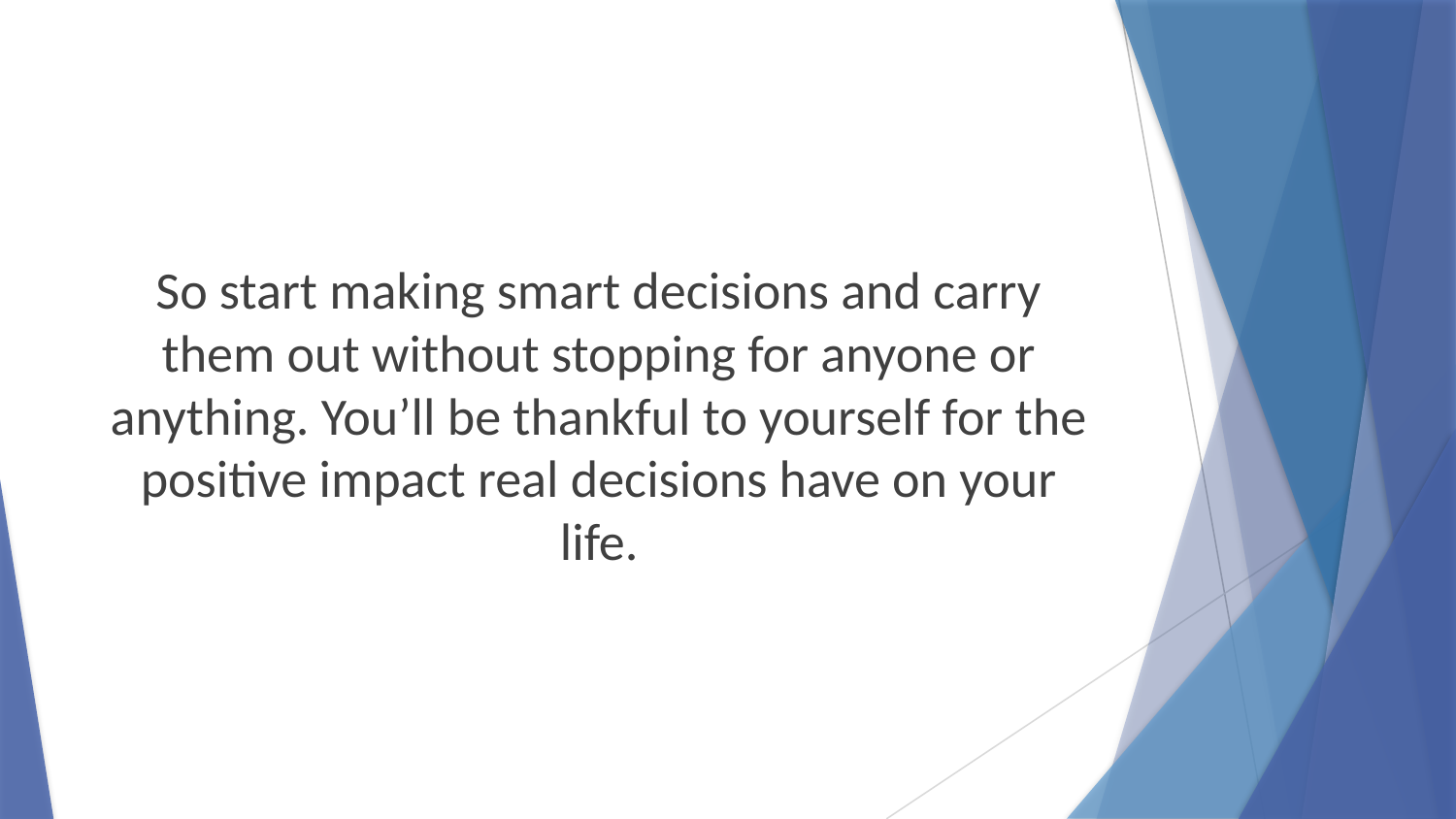

So start making smart decisions and carry them out without stopping for anyone or anything. You’ll be thankful to yourself for the positive impact real decisions have on your life.